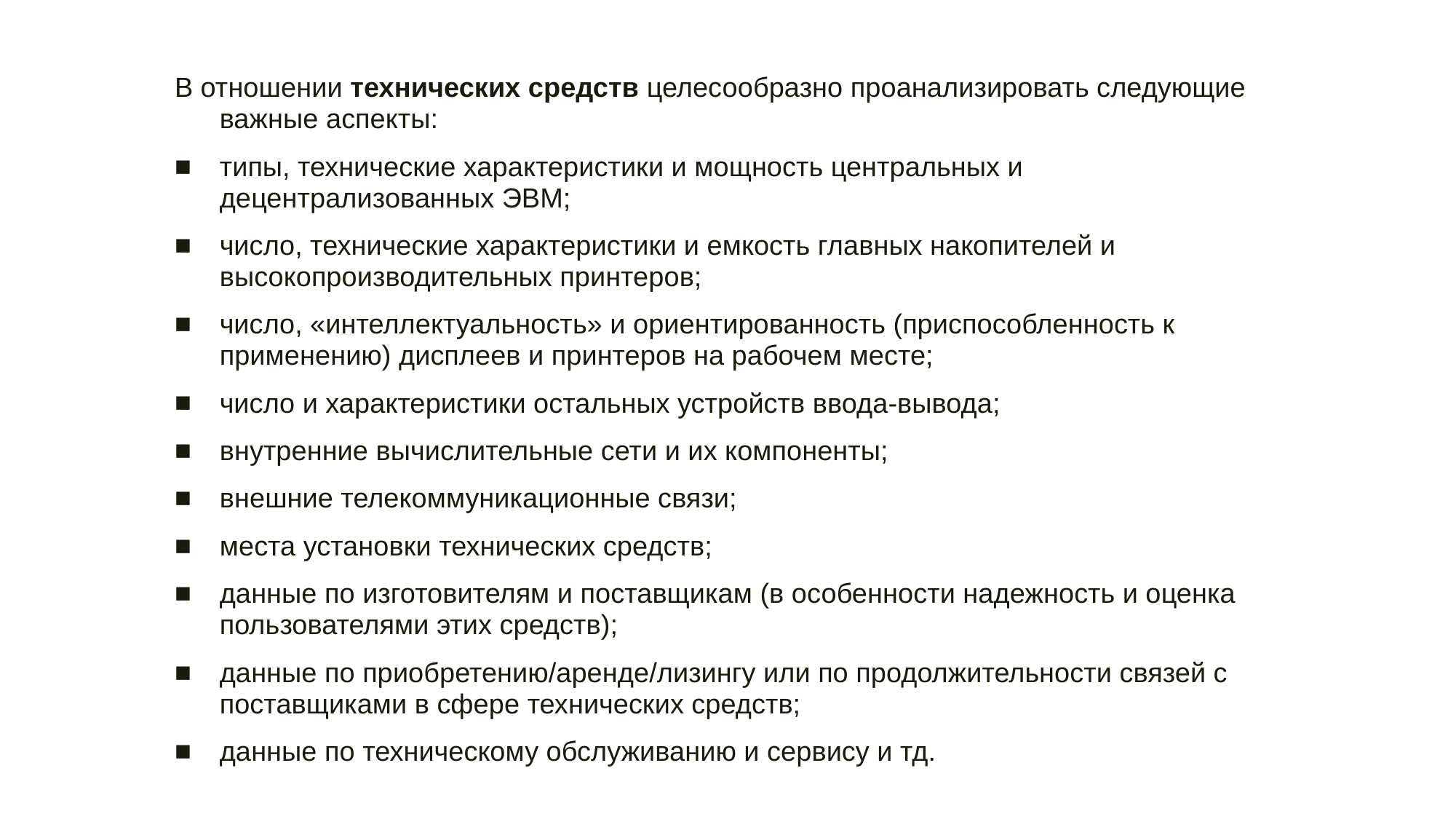

В отношении технических средств целесообразно проанализировать следующие важные аспекты:
типы, технические характеристики и мощность центральных и децентрализованных ЭВМ;
число, технические характеристики и емкость главных накопителей и высокопроизводительных принтеров;
число, «интеллектуальность» и ориентированность (приспособленность к применению) дисплеев и принтеров на рабочем месте;
число и характеристики остальных устройств ввода-вывода;
внутренние вычислительные сети и их компоненты;
внешние телекоммуникационные связи;
места установки технических средств;
данные по изготовителям и поставщикам (в особенности надежность и оценка пользователями этих средств);
данные по приобретению/аренде/лизингу или по продолжительности связей с поставщиками в сфере технических средств;
данные по техническому обслуживанию и сервису и тд.